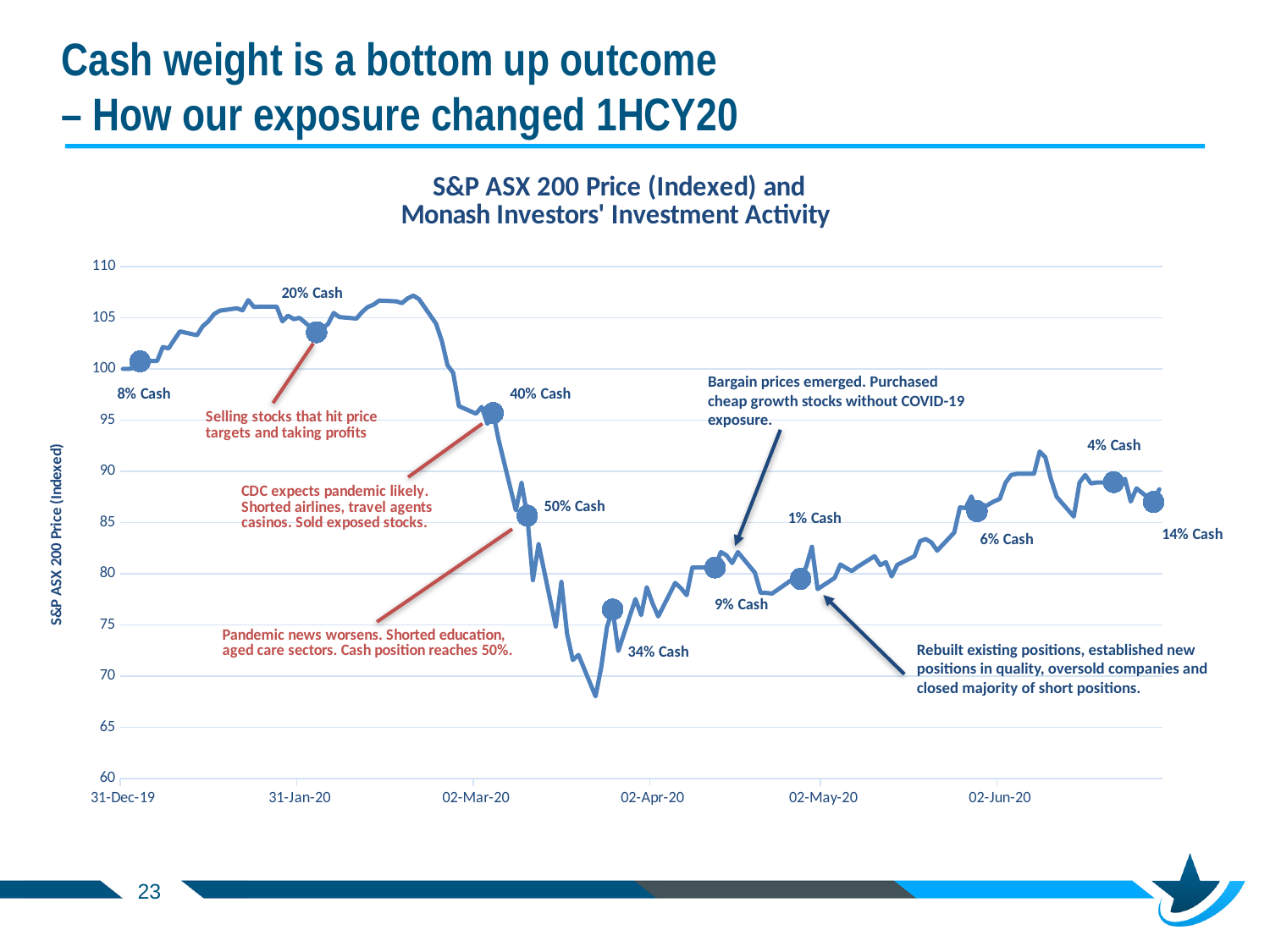

# Cash weight is a bottom up outcome – How our exposure changed 1HCY20

### Chart: S&P ASX 200 Price (Indexed) and
Monash Investors' Investment Activity

| Category | S&P ASX 200 - Price Indexed |
|---|---|
| 43830 | 100.0 |
| 43831 | 100.0 |
| 43832 | 100.097 |
| 43833 | 100.739 |
| 43836 | 100.772 |
| 43837 | 102.129 |
| 43838 | 101.998 |
| 43839 | 102.844 |
| 43840 | 103.664 |
| 43843 | 103.285 |
| 43844 | 104.16 |
| 43845 | 104.649 |
| 43846 | 105.351 |
| 43847 | 105.685 |
| 43850 | 105.916 |
| 43851 | 105.719 |
| 43852 | 106.712 |
| 43853 | 106.042 |
| 43854 | 106.081 |
| 43857 | 106.081 |
| 43858 | 104.643 |
| 43859 | 105.198 |
| 43860 | 104.852 |
| 43861 | 104.984 |
| 43864 | 103.578 |
| 43865 | 103.959 |
| 43866 | 104.368 |
| 43867 | 105.462 |
| 43868 | 105.064 |
| 43871 | 104.914 |
| 43872 | 105.553 |
| 43873 | 106.046 |
| 43874 | 106.27 |
| 43875 | 106.674 |
| 43878 | 106.597 |
| 43879 | 106.427 |
| 43880 | 106.889 |
| 43881 | 107.157 |
| 43882 | 106.805 |
| 43885 | 104.401 |
| 43886 | 102.73 |
| 43887 | 100.359 |
| 43888 | 99.6077 |
| 43889 | 96.3665 |
| 43892 | 95.623 |
| 43893 | 96.2838 |
| 43894 | 94.6335 |
| 43895 | 95.6861 |
| 43896 | 93.0003 |
| 43899 | 86.1833 |
| 43900 | 88.8626 |
| 43901 | 85.6643 |
| 43902 | 79.3621 |
| 43903 | 82.873 |
| 43906 | 74.8348 |
| 43907 | 79.1943 |
| 43908 | 74.1045 |
| 43909 | 71.5572 |
| 43910 | 72.0612 |
| 43913 | 68.0129 |
| 43914 | 70.8498 |
| 43915 | 74.7757 |
| 43916 | 76.4995 |
| 43917 | 72.4472 |
| 43920 | 77.5182 |
| 43921 | 75.954 |
| 43922 | 78.6741 |
| 43923 | 77.1131 |
| 43924 | 75.8142 |
| 43927 | 79.0956 |
| 43928 | 78.5791 |
| 43929 | 77.9007 |
| 43930 | 80.5992 |
| 43931 | 80.5992 |
| 43934 | 80.5992 |
| 43935 | 82.1072 |
| 43936 | 81.7864 |
| 43937 | 81.0326 |
| 43938 | 82.0987 |
| 43941 | 80.086 |
| 43942 | 78.1154 |
| 43943 | 78.1147 |
| 43944 | 78.0528 |
| 43945 | 78.4345 |
| 43948 | 79.6137 |
| 43949 | 79.4888 |
| 43950 | 80.6906 |
| 43951 | 82.6195 |
| 43952 | 78.4834 |
| 43955 | 79.5898 |
| 43956 | 80.8947 |
| 43957 | 80.5587 |
| 43958 | 80.2535 |
| 43959 | 80.6555 |
| 43962 | 81.7049 |
| 43963 | 80.8346 |
| 43964 | 81.1159 |
| 43965 | 79.7226 |
| 43966 | 80.8609 |
| 43969 | 81.6947 |
| 43970 | 83.1756 |
| 43971 | 83.3779 |
| 43972 | 83.0396 |
| 43973 | 82.2406 |
| 43976 | 84.0144 |
| 43977 | 86.4749 |
| 43978 | 86.3995 |
| 43979 | 87.538 |
| 43980 | 86.1105 |
| 43983 | 87.0599 |
| 43984 | 87.2984 |
| 43985 | 88.8918 |
| 43986 | 89.6432 |
| 43987 | 89.7463 |
| 43990 | 89.7463 |
| 43991 | 91.9341 |
| 43992 | 91.3664 |
| 43993 | 89.1767 |
| 43994 | 87.4887 |
| 43997 | 85.5739 |
| 43998 | 88.9023 |
| 43999 | 89.6425 |
| 44000 | 88.8151 |
| 44001 | 88.9065 |
| 44004 | 88.9359 |
| 44005 | 89.0834 |
| 44006 | 89.2531 |
| 44007 | 87.0378 |
| 44008 | 88.3305 |
| 44011 | 86.9983 |
| 44012 | 88.2378 |
|  | None |
|  | None |
|  | None |
|  | None |
|  | None |
|  | None |
|  | None |
|  | None |
|  | None |
|  | None |
|  | None |
|  | None |
|  | None |
|  | None |
|  | None |
|  | None |
|  | None |
|  | None |
|  | None |
|  | None |
|  | None |
|  | None |
|  | None |
Bargain prices emerged. Purchased cheap growth stocks without COVID-19 exposure.
Rebuilt existing positions, established new positions in quality, oversold companies and closed majority of short positions.
23